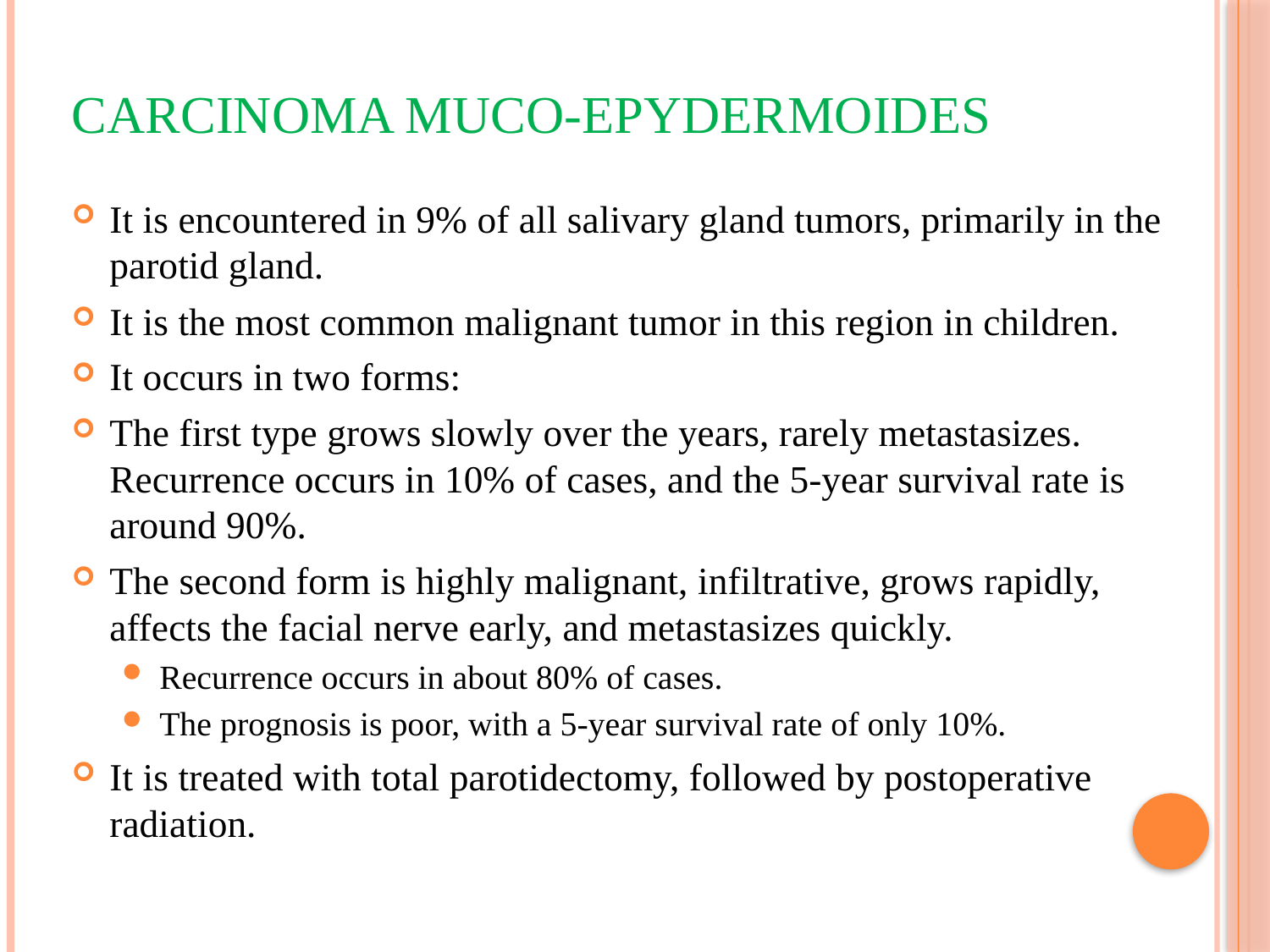

# Carcinoma muco-epydermoides
It is encountered in 9% of all salivary gland tumors, primarily in the parotid gland.
It is the most common malignant tumor in this region in children.
It occurs in two forms:
The first type grows slowly over the years, rarely metastasizes. Recurrence occurs in 10% of cases, and the 5-year survival rate is around 90%.
The second form is highly malignant, infiltrative, grows rapidly, affects the facial nerve early, and metastasizes quickly.
Recurrence occurs in about 80% of cases.
The prognosis is poor, with a 5-year survival rate of only 10%.
It is treated with total parotidectomy, followed by postoperative radiation.